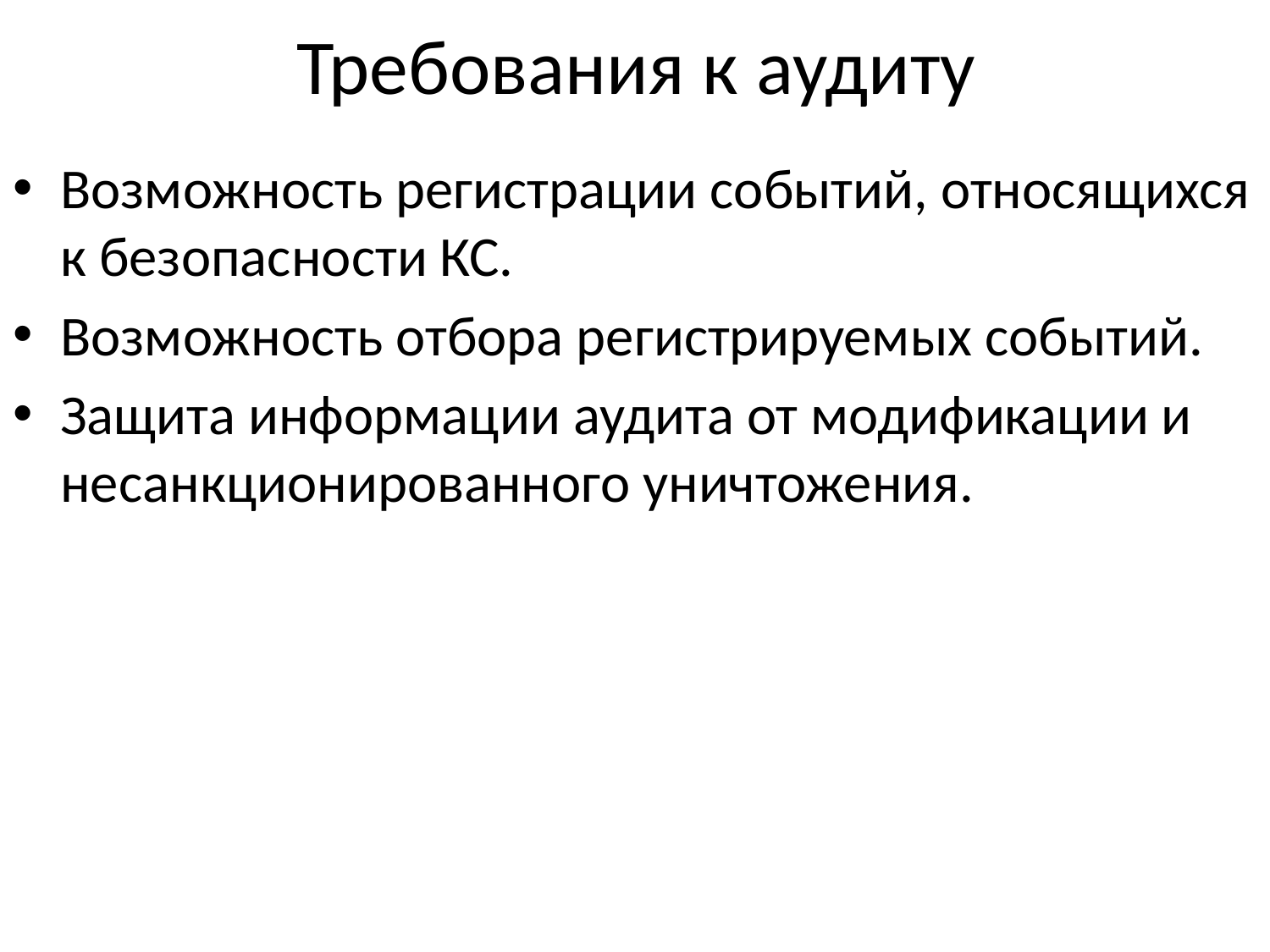

# Требования к аудиту
Возможность регистрации событий, относящихся к безопасности КС.
Возможность отбора регистрируемых событий.
Защита информации аудита от модификации и несанкционированного уничтожения.